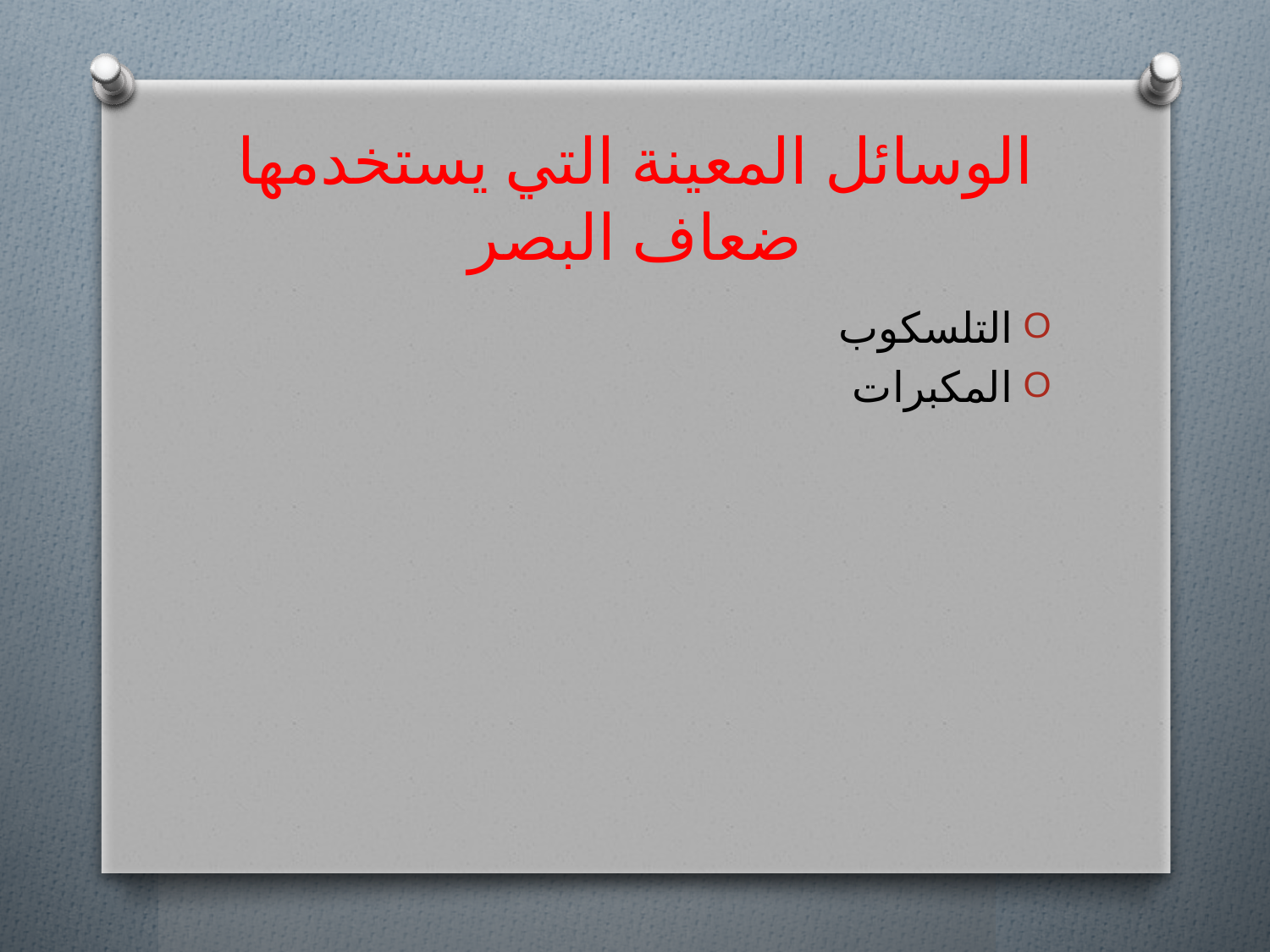

# الوسائل المعينة التي يستخدمها ضعاف البصر
التلسكوب
المكبرات